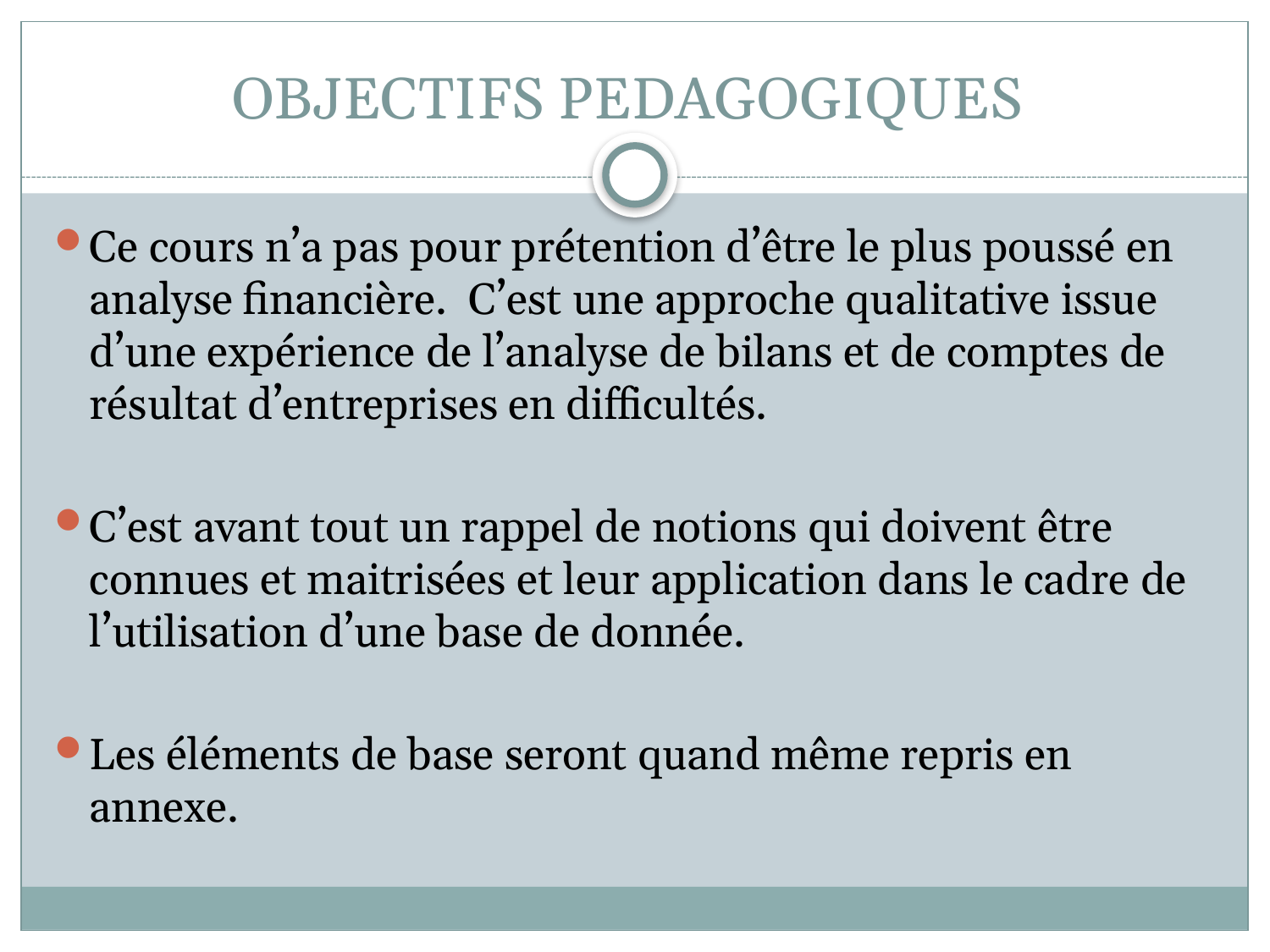

# OBJECTIFS PEDAGOGIQUES
Ce cours n’a pas pour prétention d’être le plus poussé en analyse financière.  C’est une approche qualitative issue d’une expérience de l’analyse de bilans et de comptes de résultat d’entreprises en difficultés.

C’est avant tout un rappel de notions qui doivent être connues et maitrisées et leur application dans le cadre de l’utilisation d’une base de donnée.

Les éléments de base seront quand même repris en annexe.